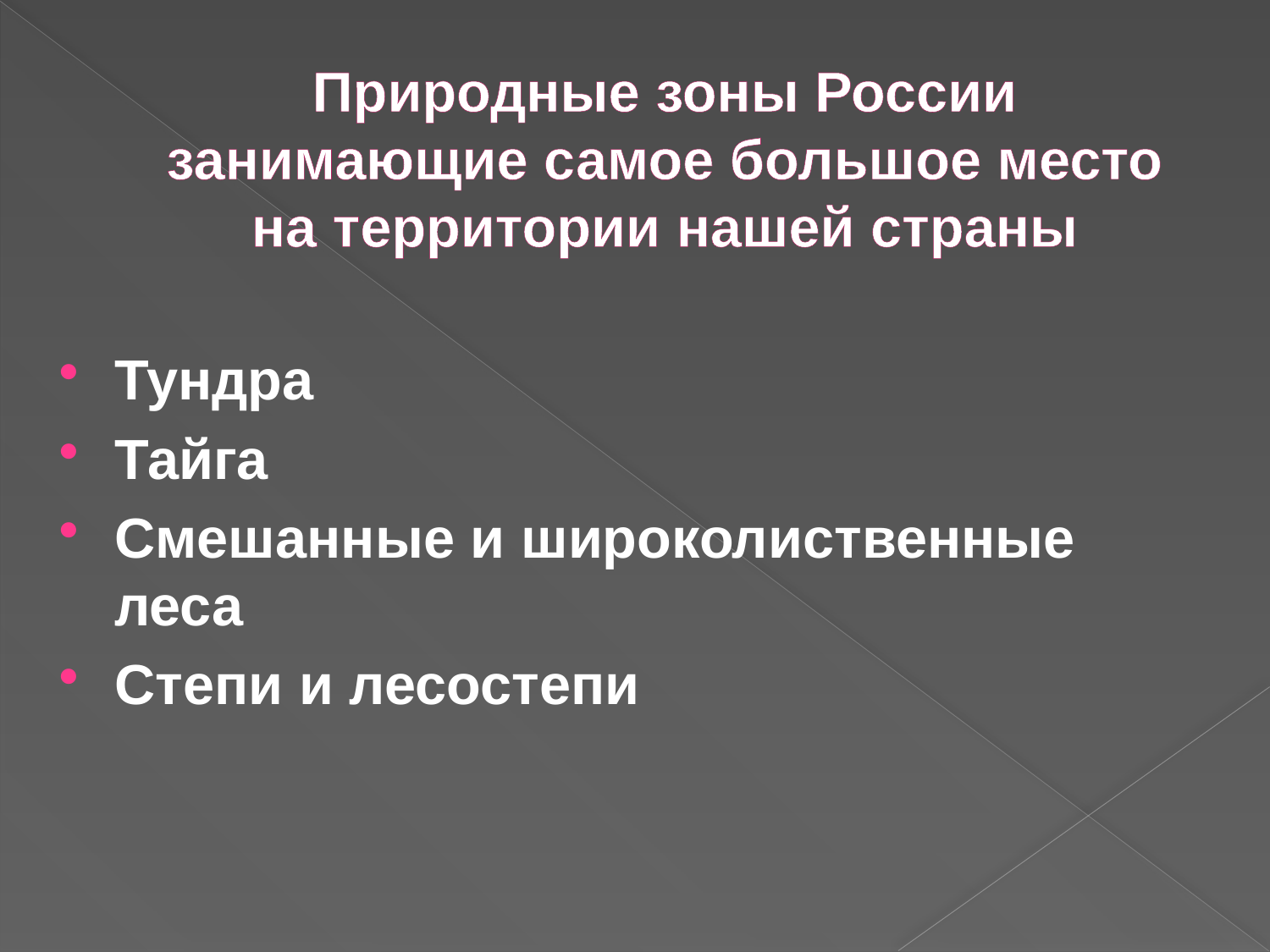

# Природные зоны России занимающие самое большое место на территории нашей страны
Тундра
Тайга
Смешанные и широколиственные леса
Степи и лесостепи